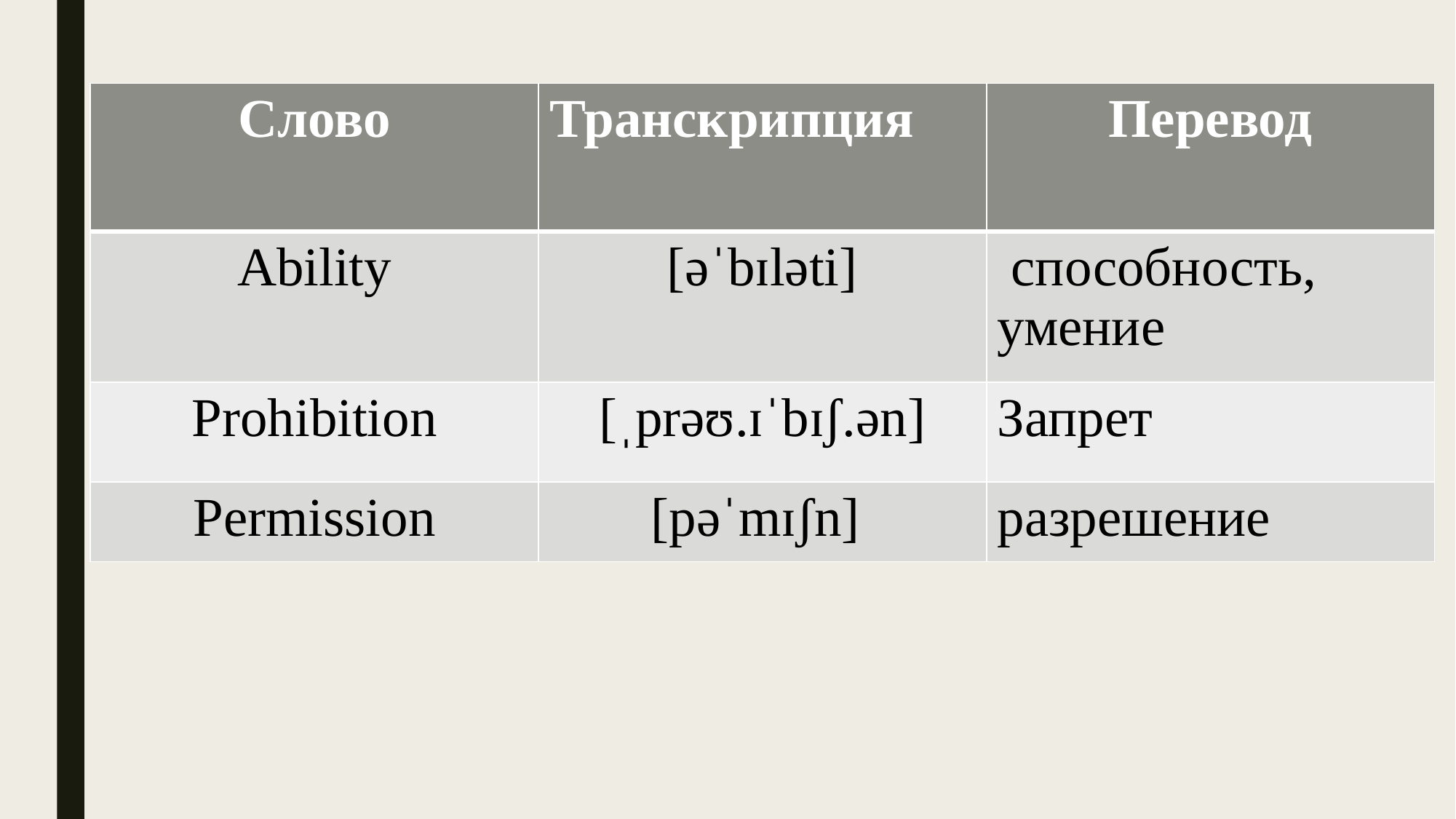

| Слово | Транскрипция | Перевод |
| --- | --- | --- |
| Ability | [əˈbɪləti] | способность, умение |
| Prohibition | [ˌprəʊ.ɪˈbɪʃ.ən] | Запрет |
| Permission | [pəˈmɪʃn] | разрешение |